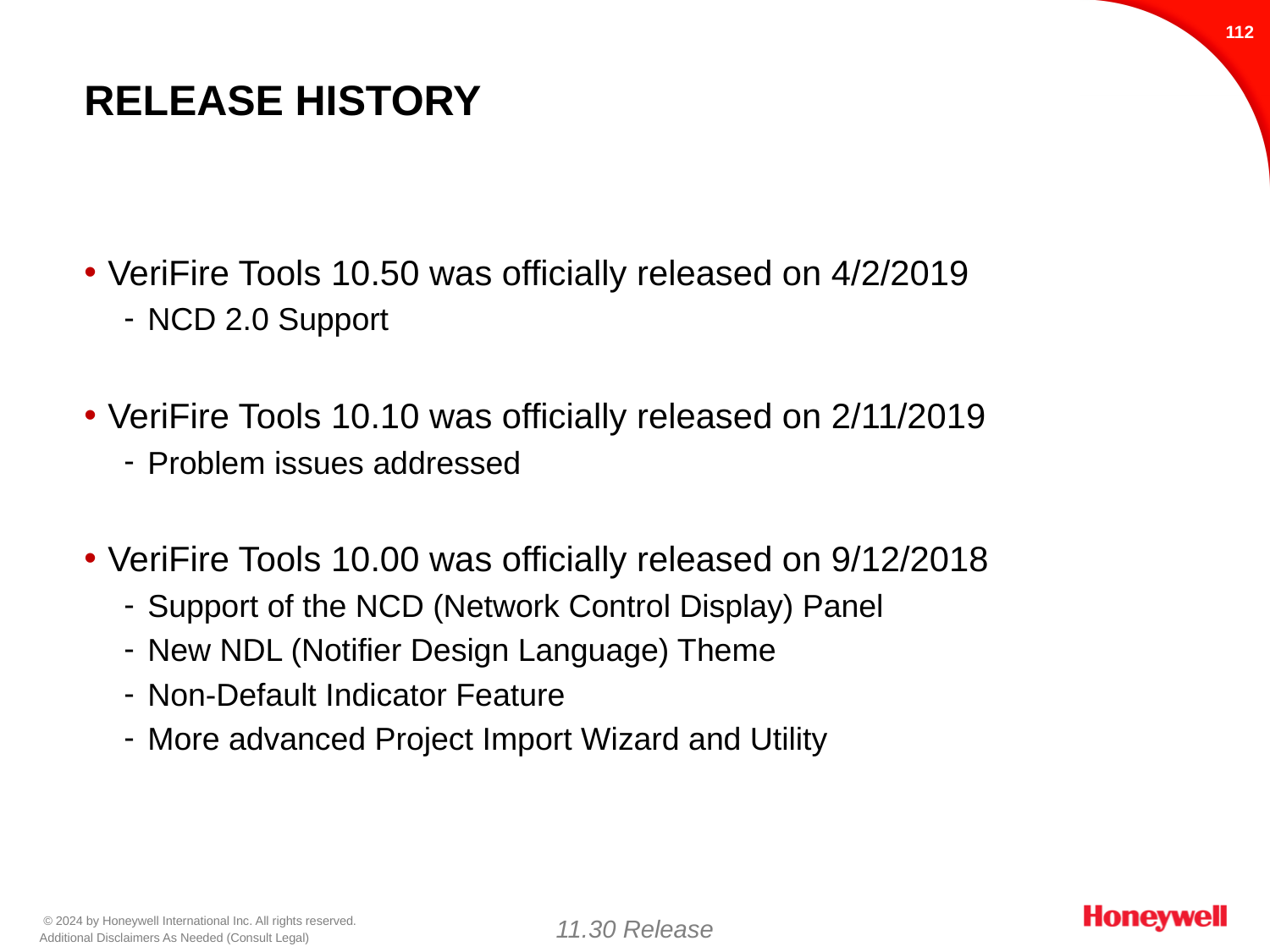

112
# Release History

VeriFire Tools 10.50 was officially released on 4/2/2019
NCD 2.0 Support

VeriFire Tools 10.10 was officially released on 2/11/2019
Problem issues addressed

VeriFire Tools 10.00 was officially released on 9/12/2018
Support of the NCD (Network Control Display) Panel
New NDL (Notifier Design Language) Theme
Non-Default Indicator Feature
More advanced Project Import Wizard and Utility

11.30 Release